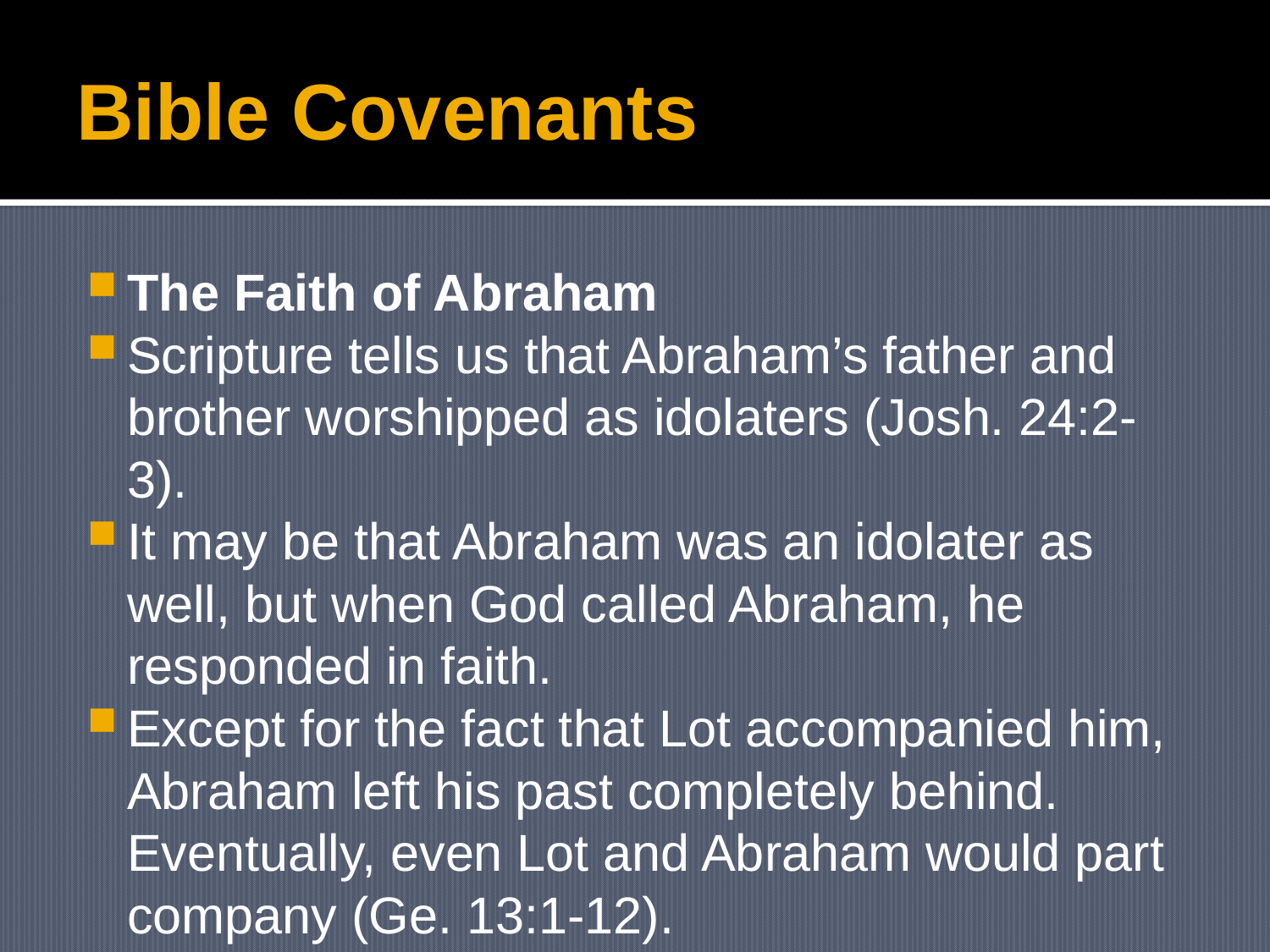

# Bible Covenants
The Faith of Abraham
Scripture tells us that Abraham’s father and brother worshipped as idolaters (Josh. 24:2-3).
It may be that Abraham was an idolater as well, but when God called Abraham, he responded in faith.
Except for the fact that Lot accompanied him, Abraham left his past completely behind.  Eventually, even Lot and Abraham would part company (Ge. 13:1-12).